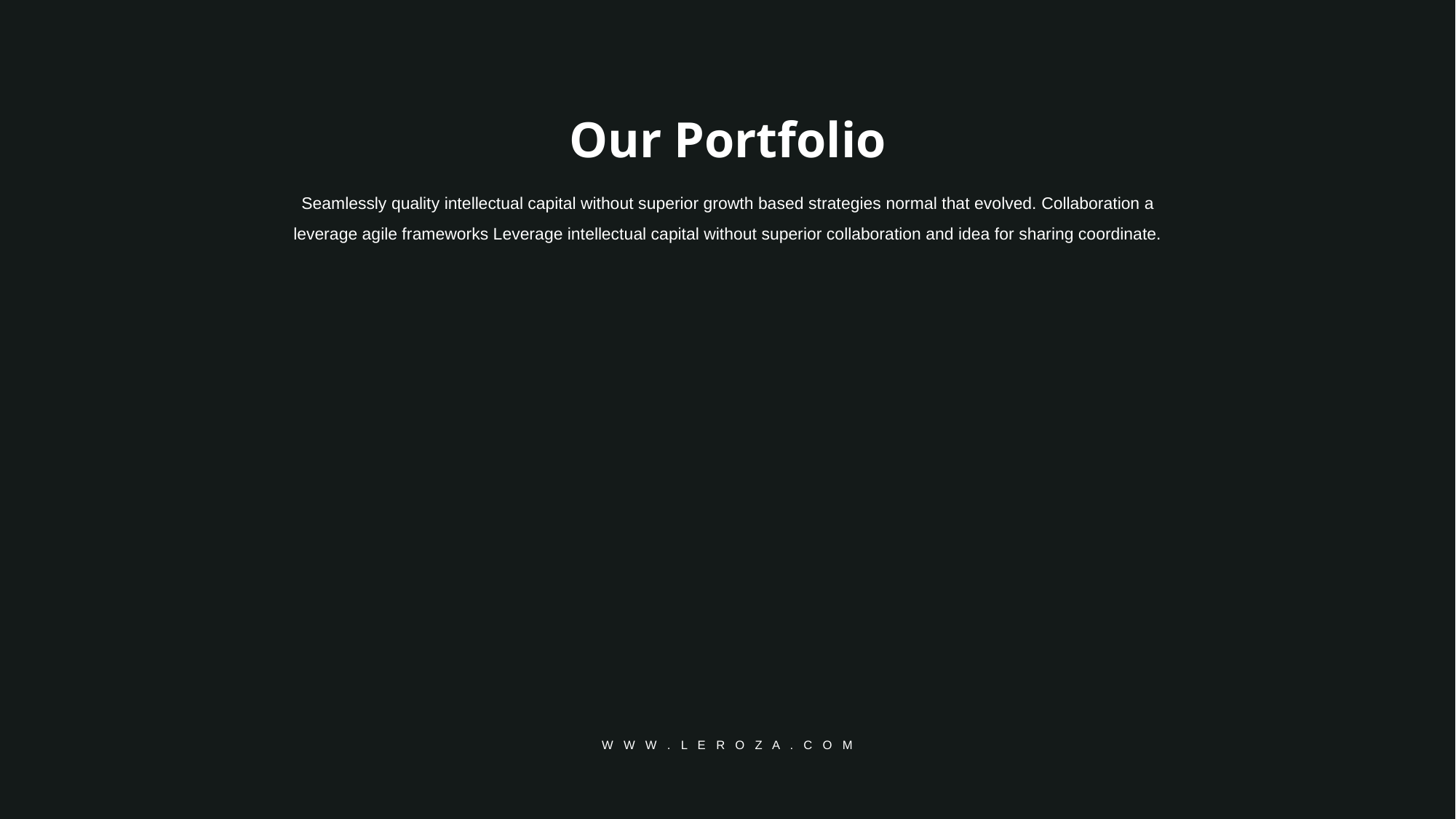

Our Portfolio
Seamlessly quality intellectual capital without superior growth based strategies normal that evolved. Collaboration a leverage agile frameworks Leverage intellectual capital without superior collaboration and idea for sharing coordinate.

W   W   W   .   L   E   R   O   Z   A   .   C   O   M